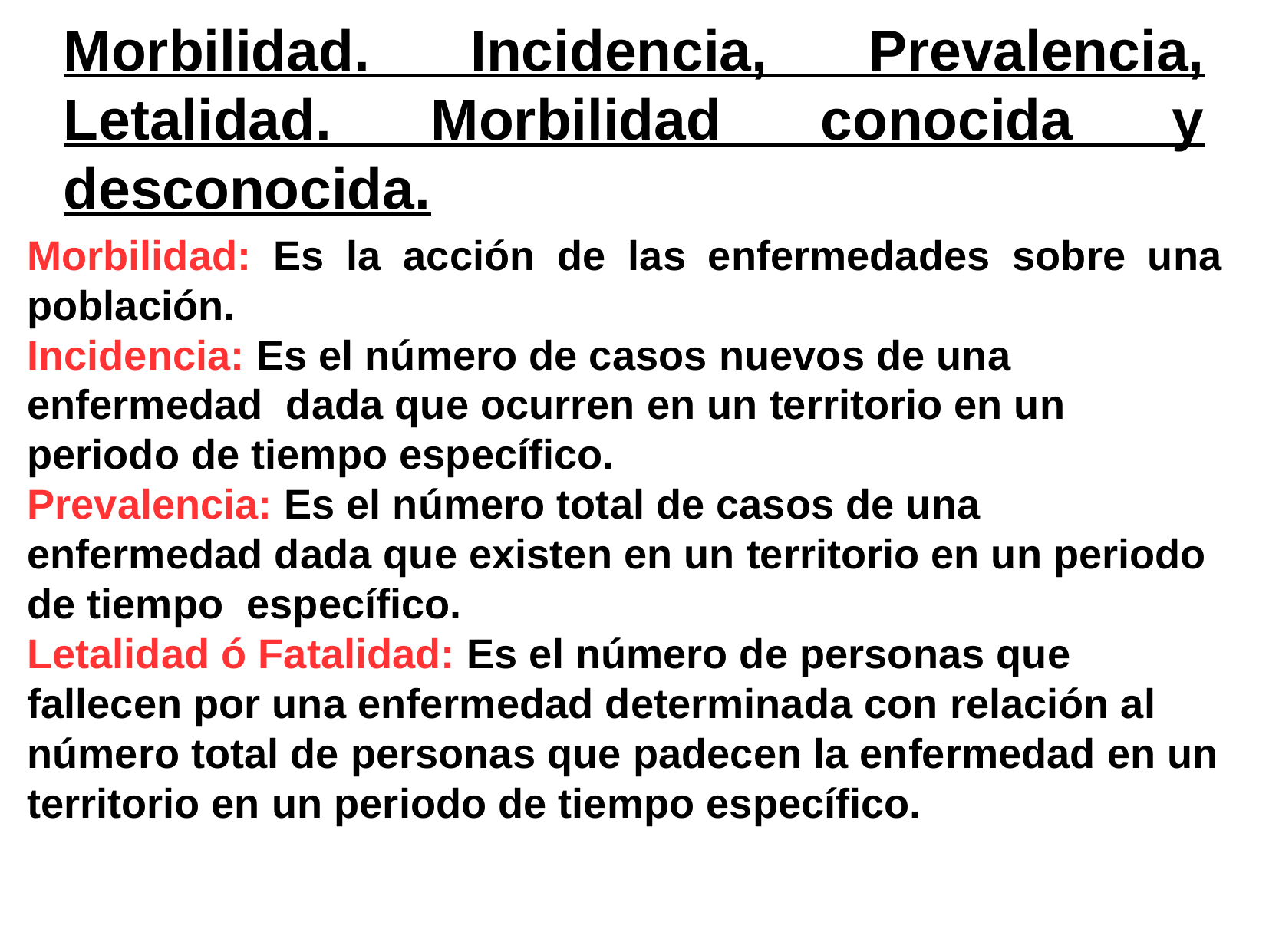

Morbilidad. Incidencia, Prevalencia, Letalidad. Morbilidad conocida y desconocida.

Morbilidad: Es la acción de las enfermedades sobre una población.
Incidencia: Es el número de casos nuevos de una enfermedad  dada que ocurren en un territorio en un periodo de tiempo específico.
Prevalencia: Es el número total de casos de una enfermedad dada que existen en un territorio en un periodo de tiempo  específico.
Letalidad ó Fatalidad: Es el número de personas que fallecen por una enfermedad determinada con relación al número total de personas que padecen la enfermedad en un territorio en un periodo de tiempo específico.